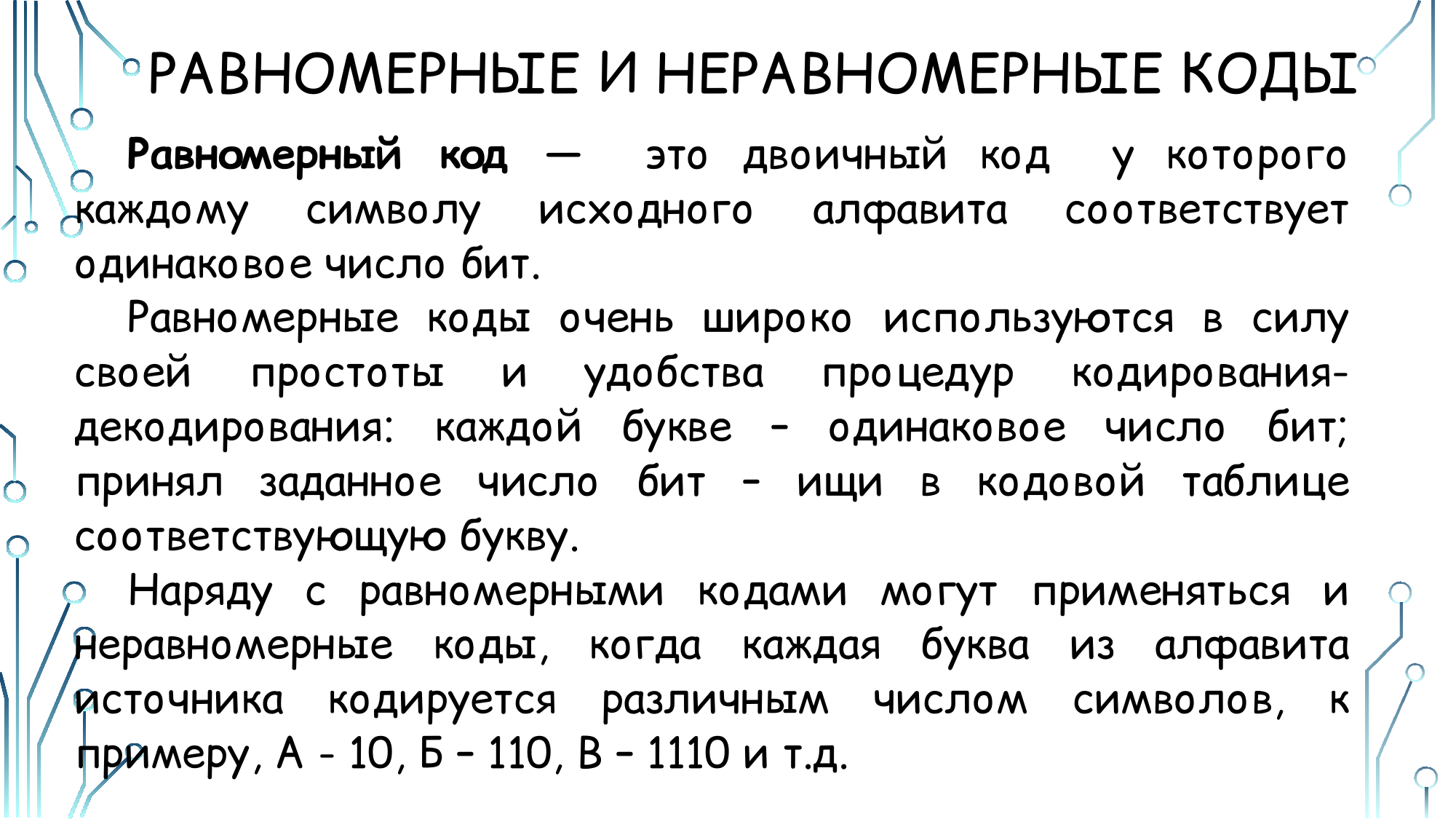

# РАВНОМЕРНЫЕ И НЕРАВНОМЕРНЫЕ коды
Равномерный код —  это двоичный код  у которого каждому символу исходного алфавита соответствует одинаковое число бит.
Равномерные коды очень широко используются в силу своей простоты и удобства процедур кодирования-декодирования: каждой букве – одинаковое число бит; принял заданное число бит – ищи в кодовой таблице соответствующую букву.
Наряду с равномерными кодами могут применяться и неравномерные коды, когда каждая буква из алфавита источника кодируется различным числом символов, к примеру, А - 10, Б – 110, В – 1110 и т.д.